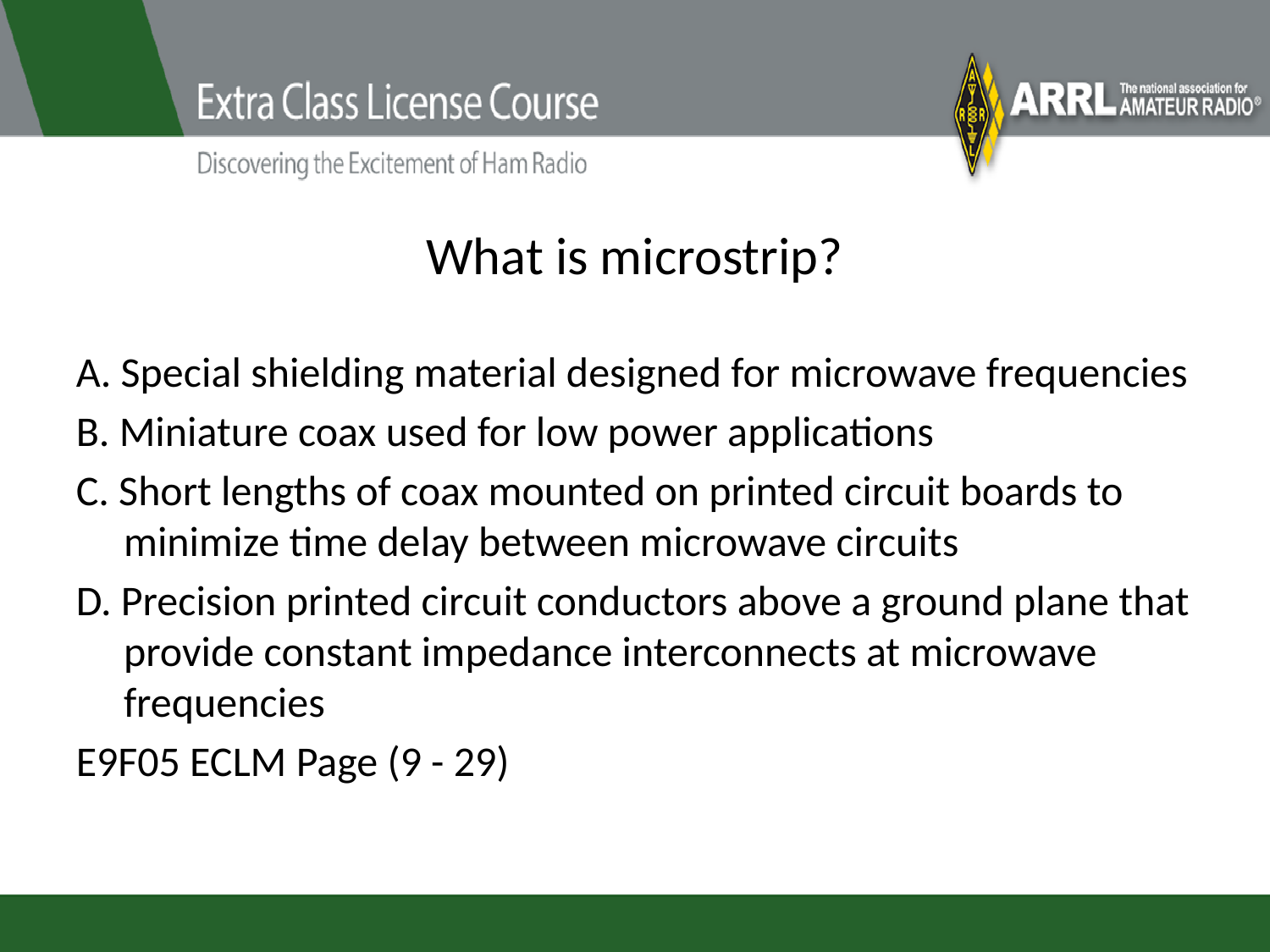

# What is microstrip?
A. Special shielding material designed for microwave frequencies
B. Miniature coax used for low power applications
C. Short lengths of coax mounted on printed circuit boards to minimize time delay between microwave circuits
D. Precision printed circuit conductors above a ground plane that provide constant impedance interconnects at microwave frequencies
E9F05 ECLM Page (9 - 29)